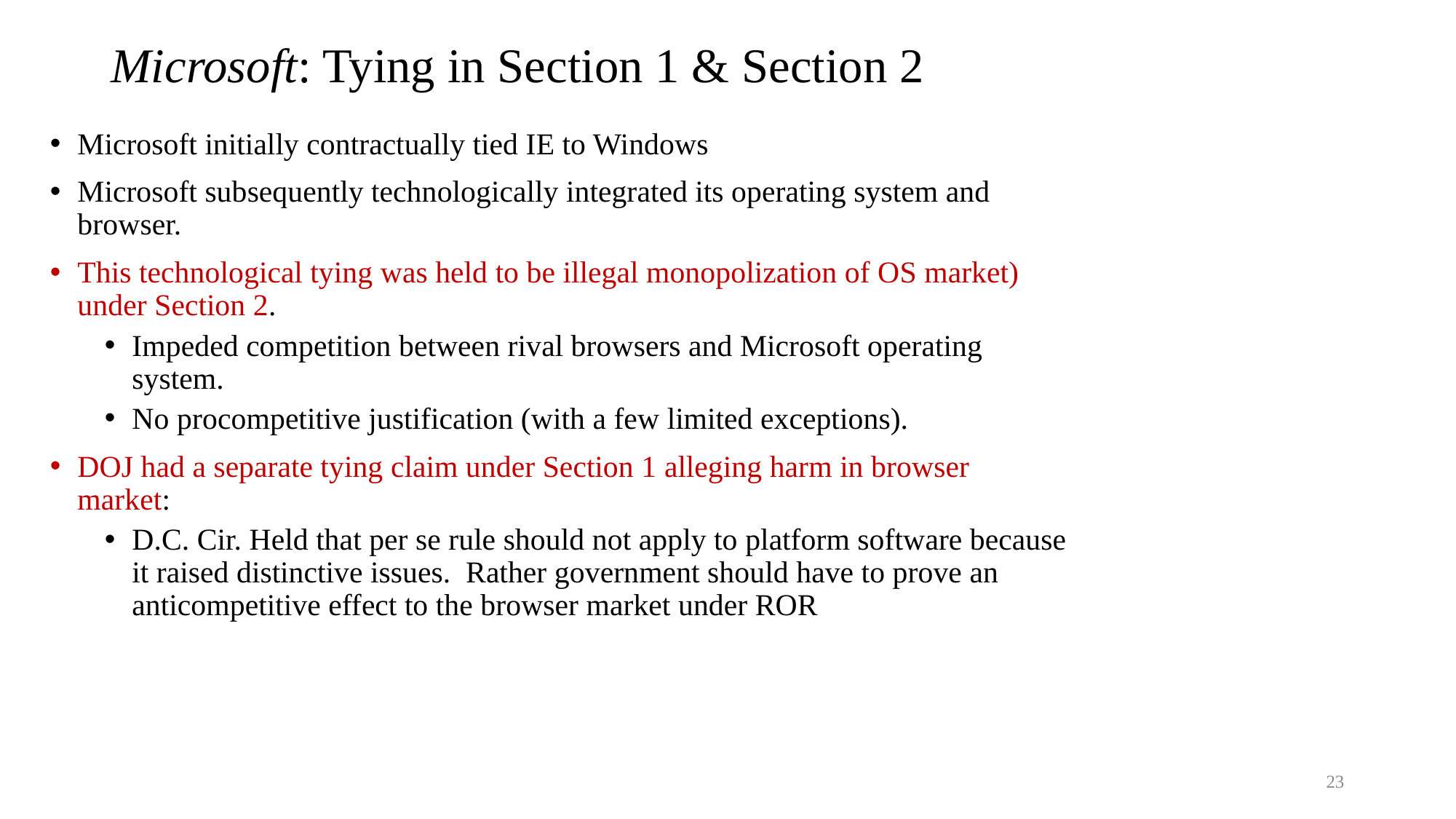

# Microsoft: Tying in Section 1 & Section 2
Microsoft initially contractually tied IE to Windows
Microsoft subsequently technologically integrated its operating system and browser.
This technological tying was held to be illegal monopolization of OS market) under Section 2.
Impeded competition between rival browsers and Microsoft operating system.
No procompetitive justification (with a few limited exceptions).
DOJ had a separate tying claim under Section 1 alleging harm in browser market:
D.C. Cir. Held that per se rule should not apply to platform software because it raised distinctive issues.  Rather government should have to prove an anticompetitive effect to the browser market under ROR
23